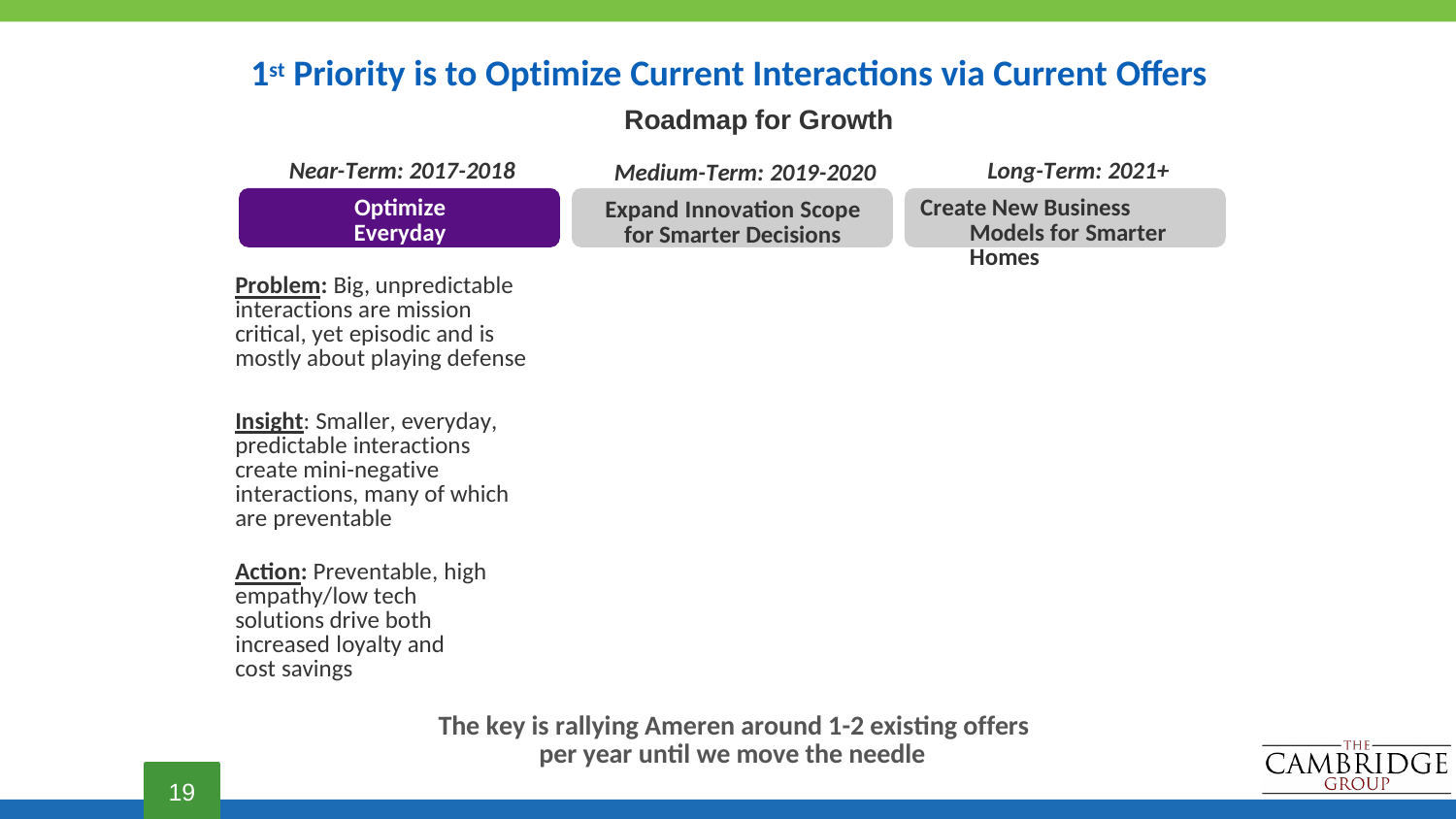

# 1st Priority is to Optimize Current Interactions via Current Offers
Roadmap for Growth
Near-Term: 2017-2018
Optimize Everyday Interactions
Long-Term: 2021+
Create New Business Models for Smarter Homes
Medium-Term: 2019-2020
Expand Innovation Scope for Smarter Decisions

| Problem: Big, unpredictable interactions are mission critical, yet episodic and is mostly about playing defense |
| --- |
| Insight: Smaller, everyday, predictable interactions create mini-negative interactions, many of which are preventable |
| Action: Preventable, high empathy/low tech solutions drive both increased loyalty and cost savings |
The key is rallying Ameren around 1-2 existing offers per year until we move the needle
19